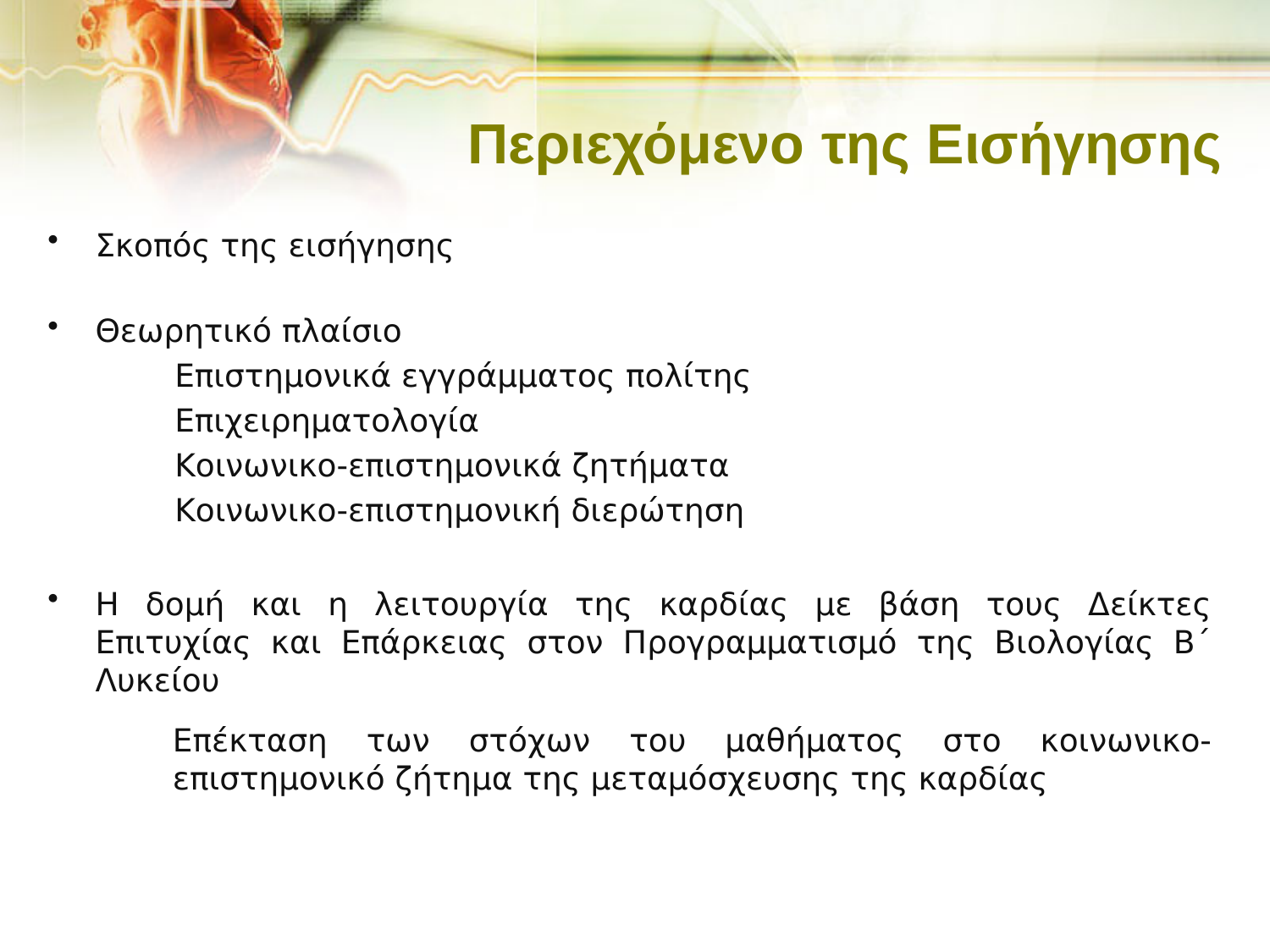

# Περιεχόμενο της Εισήγησης
Σκοπός της εισήγησης

Θεωρητικό πλαίσιο

	Επιστημονικά εγγράμματος πολίτης

	Επιχειρηματολογία

	Κοινωνικο-επιστημονικά ζητήματα

	Κοινωνικο-επιστημονική διερώτηση

Η δομή και η λειτουργία της καρδίας με βάση τους Δείκτες Επιτυχίας και Επάρκειας στον Προγραμματισμό της Βιολογίας Β΄ Λυκείου

	Επέκταση των στόχων του μαθήματος στο κοινωνικο-επιστημονικό ζήτημα της μεταμόσχευσης της καρδίας